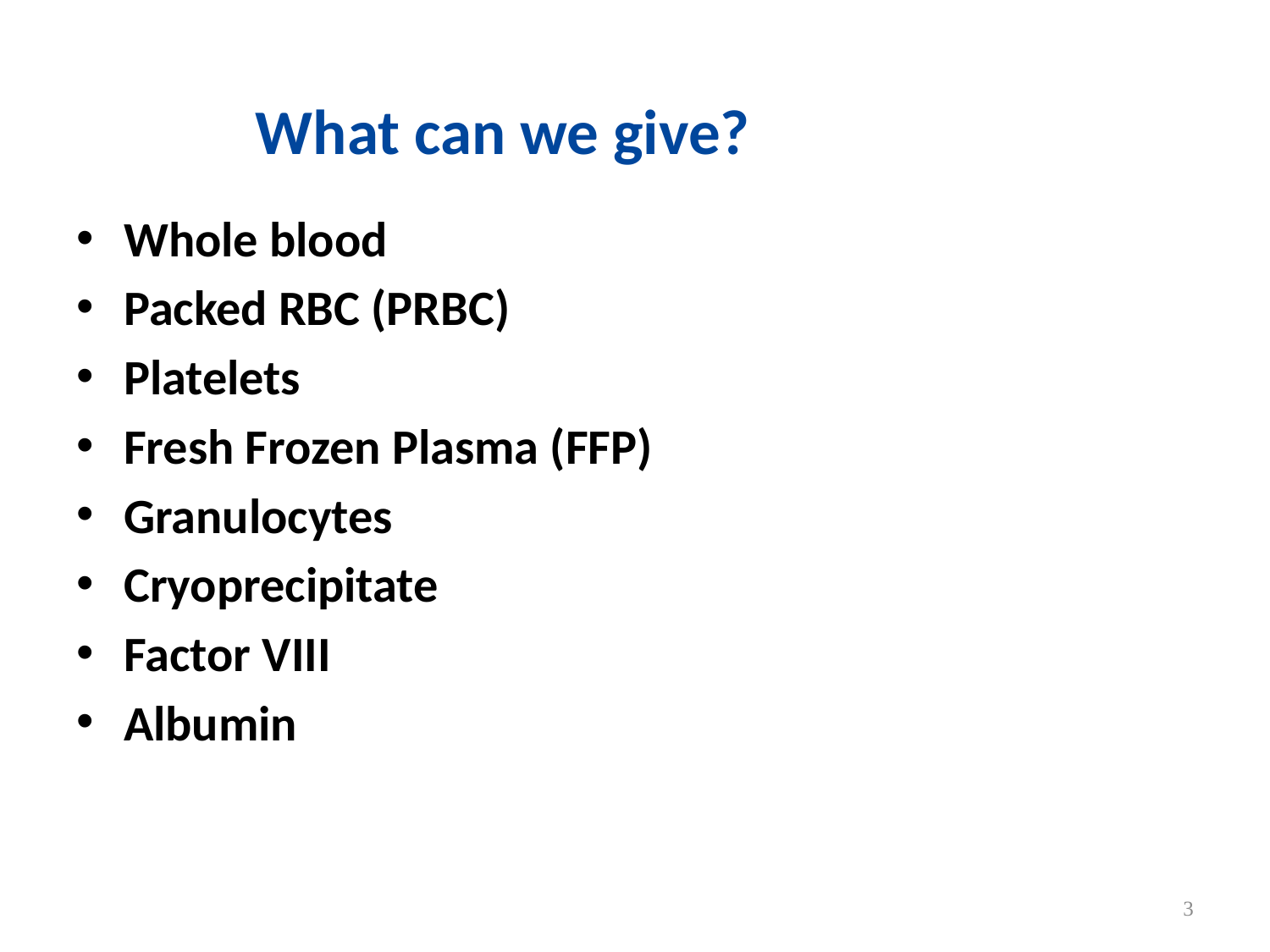

#
What can we give?
Whole blood
Packed RBC (PRBC)
Platelets
Fresh Frozen Plasma (FFP)
Granulocytes
Cryoprecipitate
Factor VIII
Albumin
3